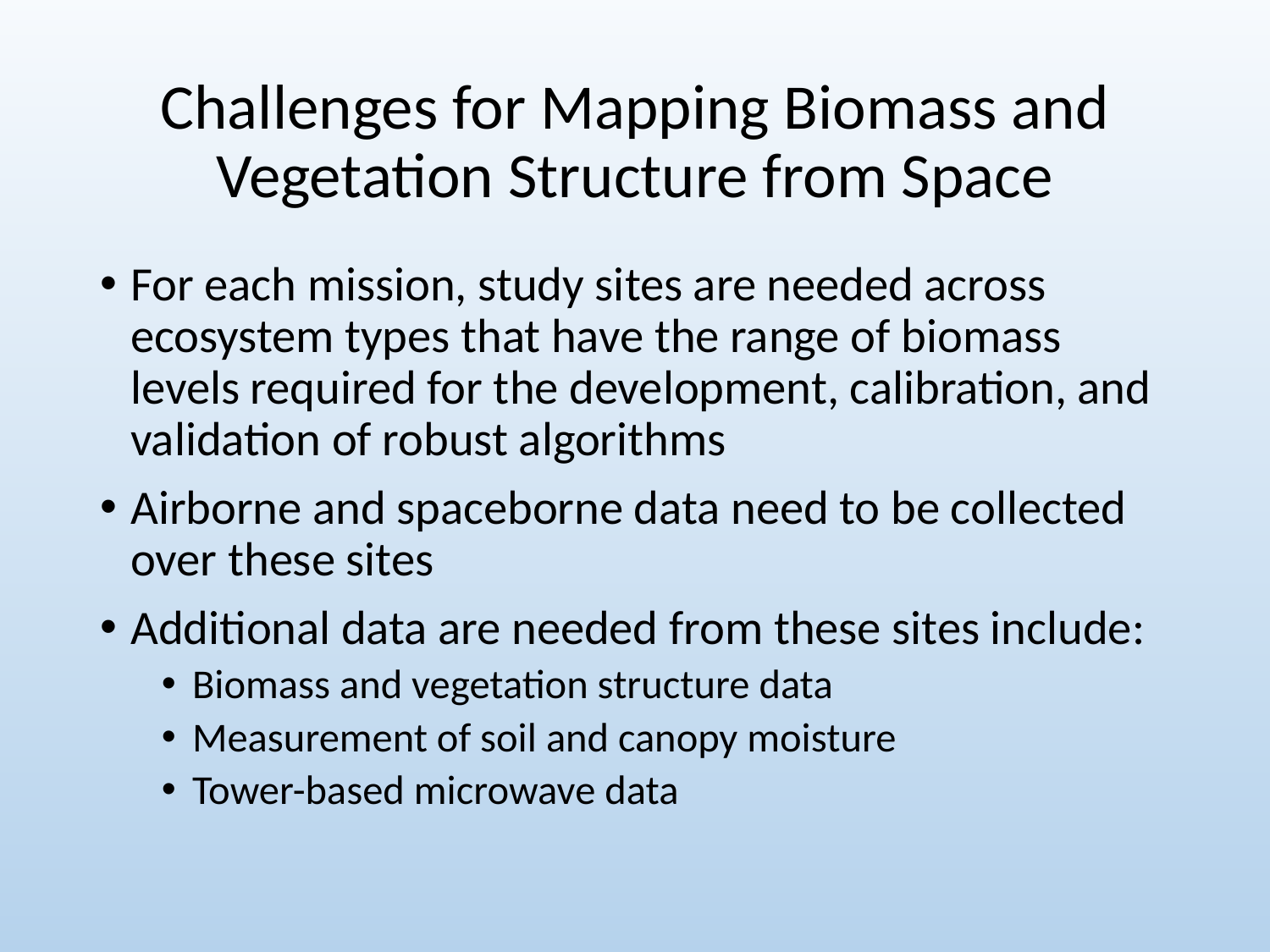

# Challenges for Mapping Biomass and Vegetation Structure from Space
For each mission, study sites are needed across ecosystem types that have the range of biomass levels required for the development, calibration, and validation of robust algorithms
Airborne and spaceborne data need to be collected over these sites
Additional data are needed from these sites include:
Biomass and vegetation structure data
Measurement of soil and canopy moisture
Tower-based microwave data